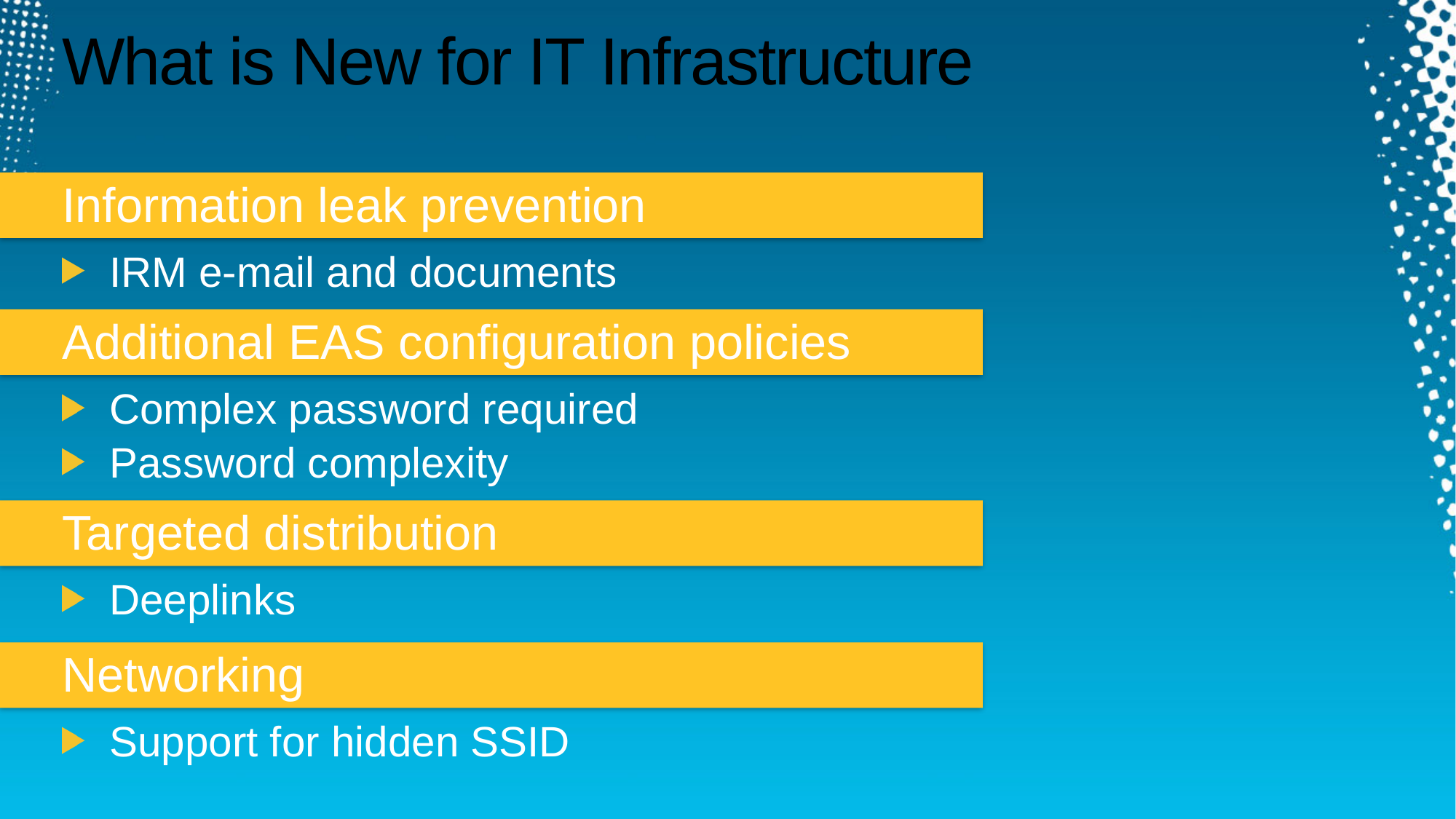

# What is New for IT Infrastructure
Information leak prevention
IRM e-mail and documents
Additional EAS configuration policies
Complex password required
Password complexity
Targeted distribution
Deeplinks
Networking
Support for hidden SSID